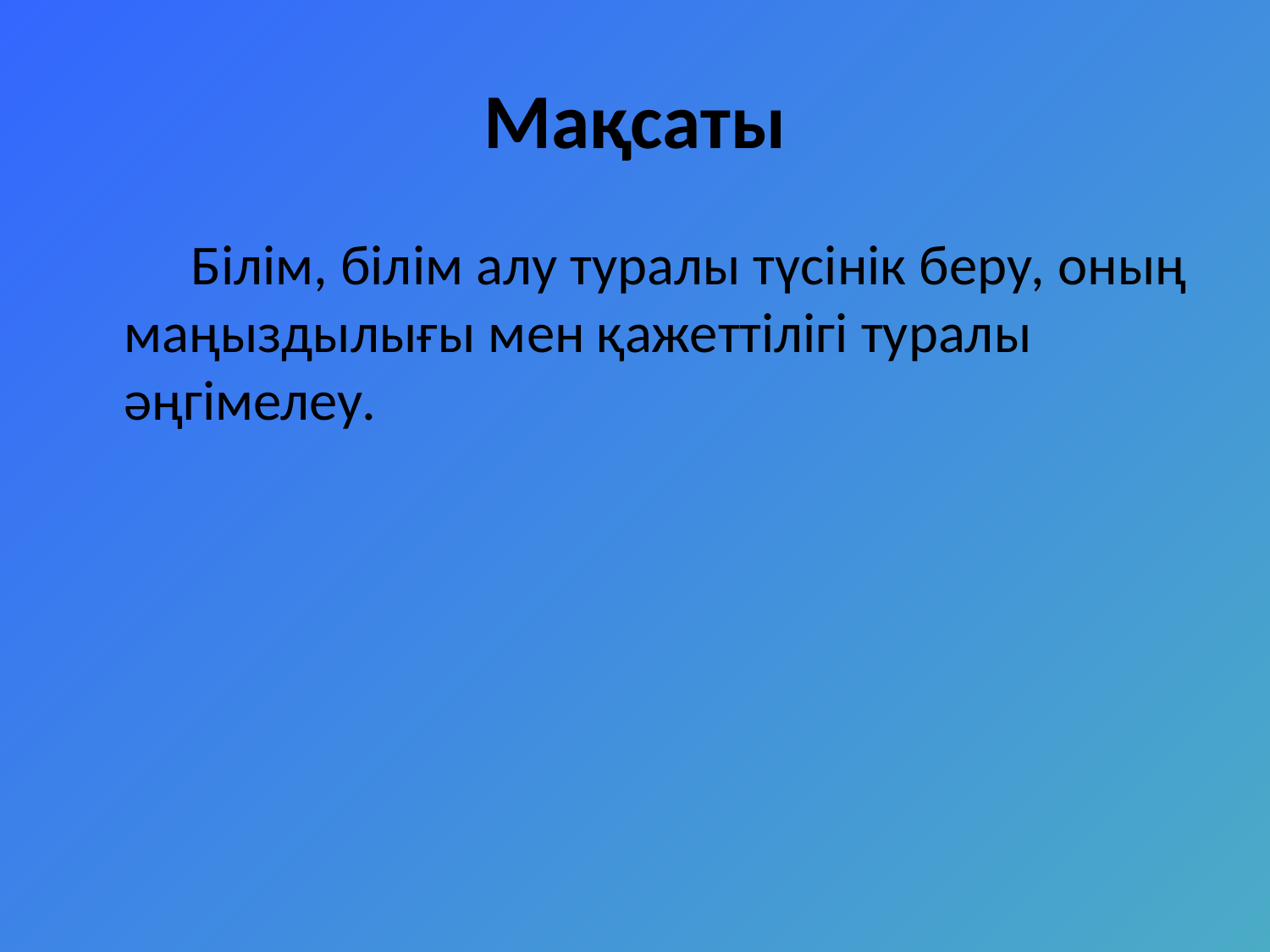

# Мақсаты
         Білім, білім алу туралы түсінік беру, оның маңыздылығы мен қажеттілігі туралы әңгімелеу.